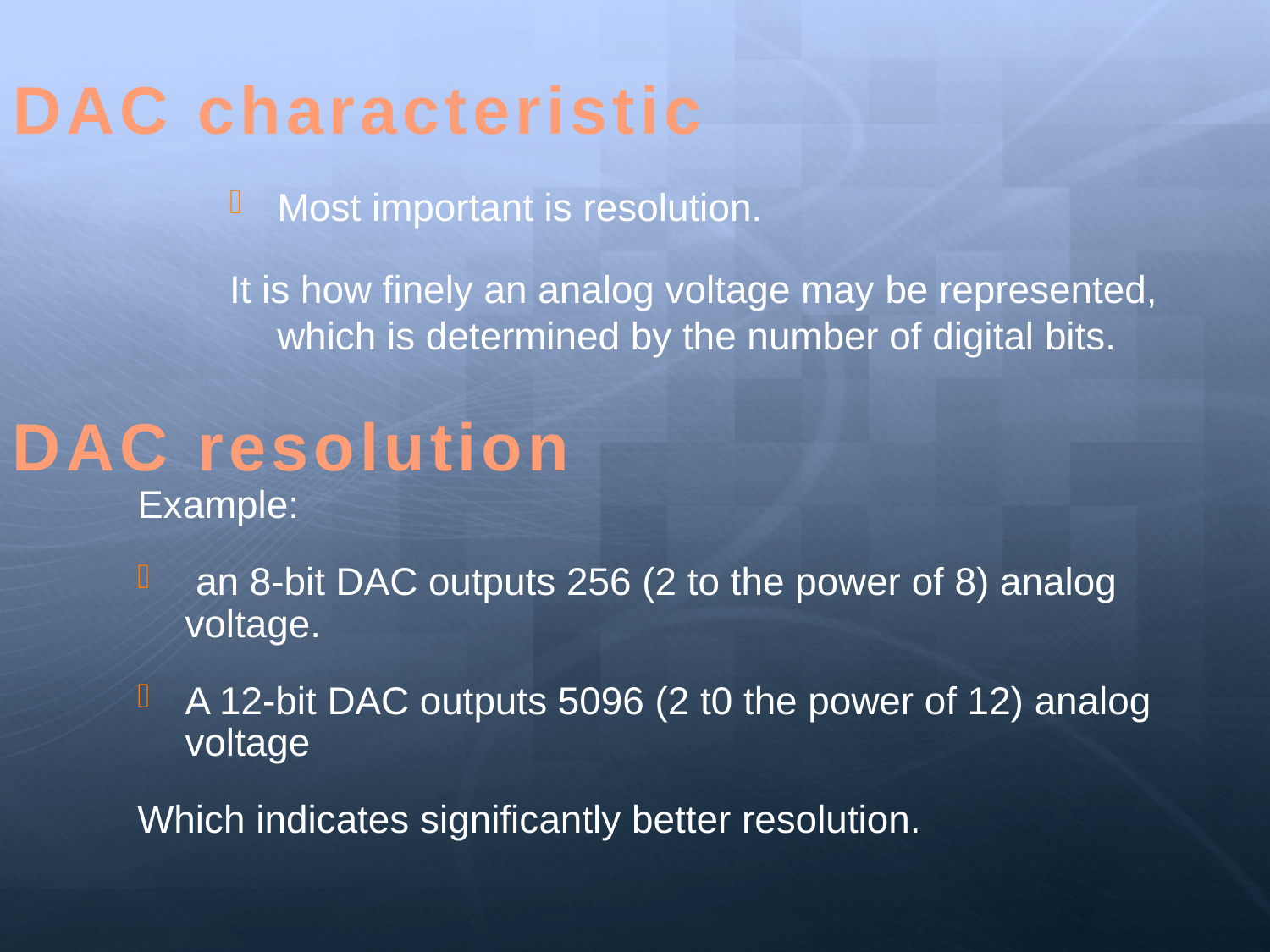

DAC characteristic

Most important is resolution.
It is how finely an analog voltage may be represented, which is determined by the number of digital bits.
DAC resolution
Example:
 an 8-bit DAC outputs 256 (2 to the power of 8) analog voltage.
A 12-bit DAC outputs 5096 (2 t0 the power of 12) analog voltage
Which indicates significantly better resolution.